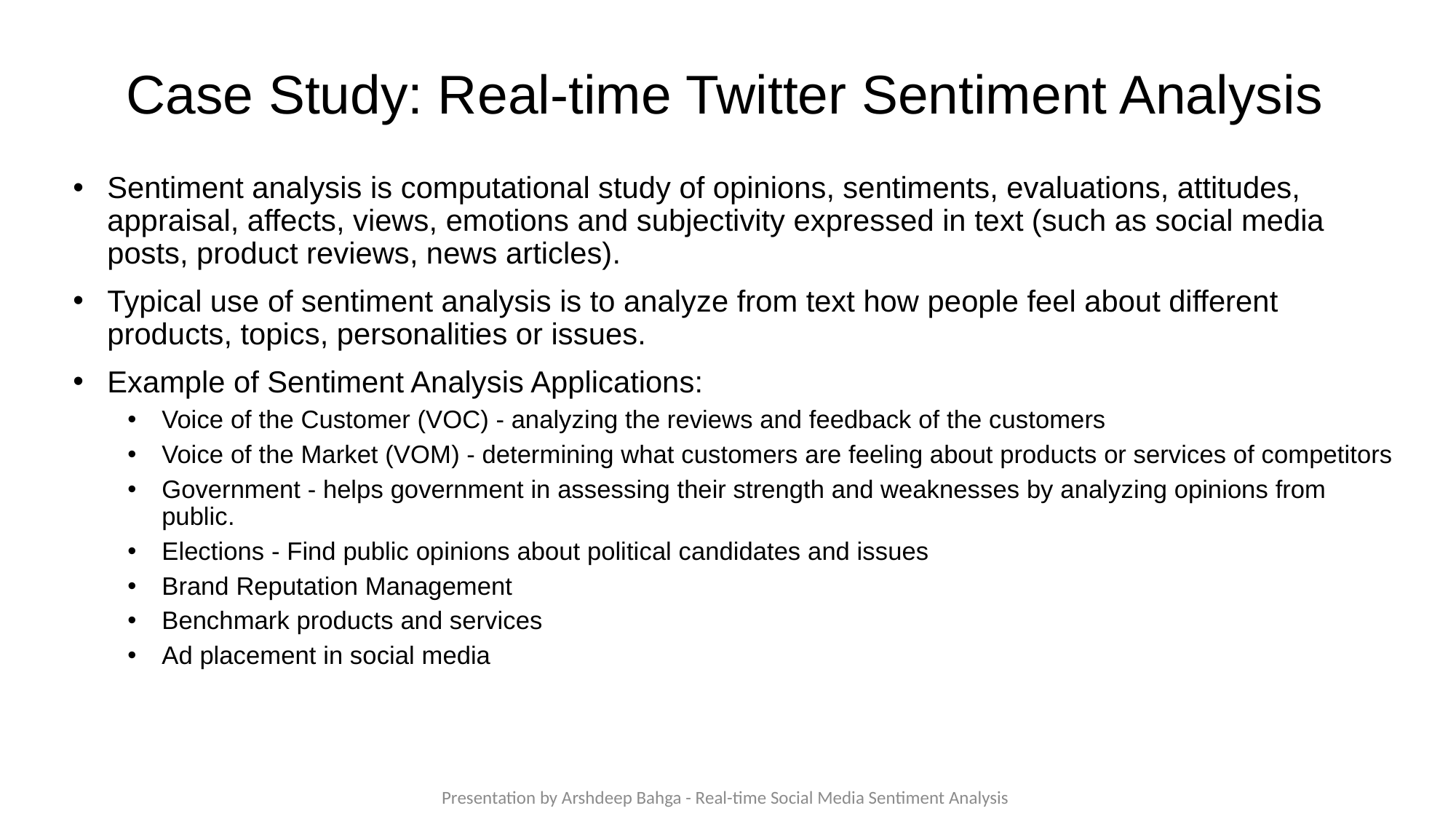

Case Study: Real-time Twitter Sentiment Analysis
Sentiment analysis is computational study of opinions, sentiments, evaluations, attitudes, appraisal, affects, views, emotions and subjectivity expressed in text (such as social media posts, product reviews, news articles).
Typical use of sentiment analysis is to analyze from text how people feel about different products, topics, personalities or issues.
Example of Sentiment Analysis Applications:
Voice of the Customer (VOC) - analyzing the reviews and feedback of the customers
Voice of the Market (VOM) - determining what customers are feeling about products or services of competitors
Government - helps government in assessing their strength and weaknesses by analyzing opinions from public.
Elections - Find public opinions about political candidates and issues
Brand Reputation Management
Benchmark products and services
Ad placement in social media

Presentation by Arshdeep Bahga - Real-time Social Media Sentiment Analysis